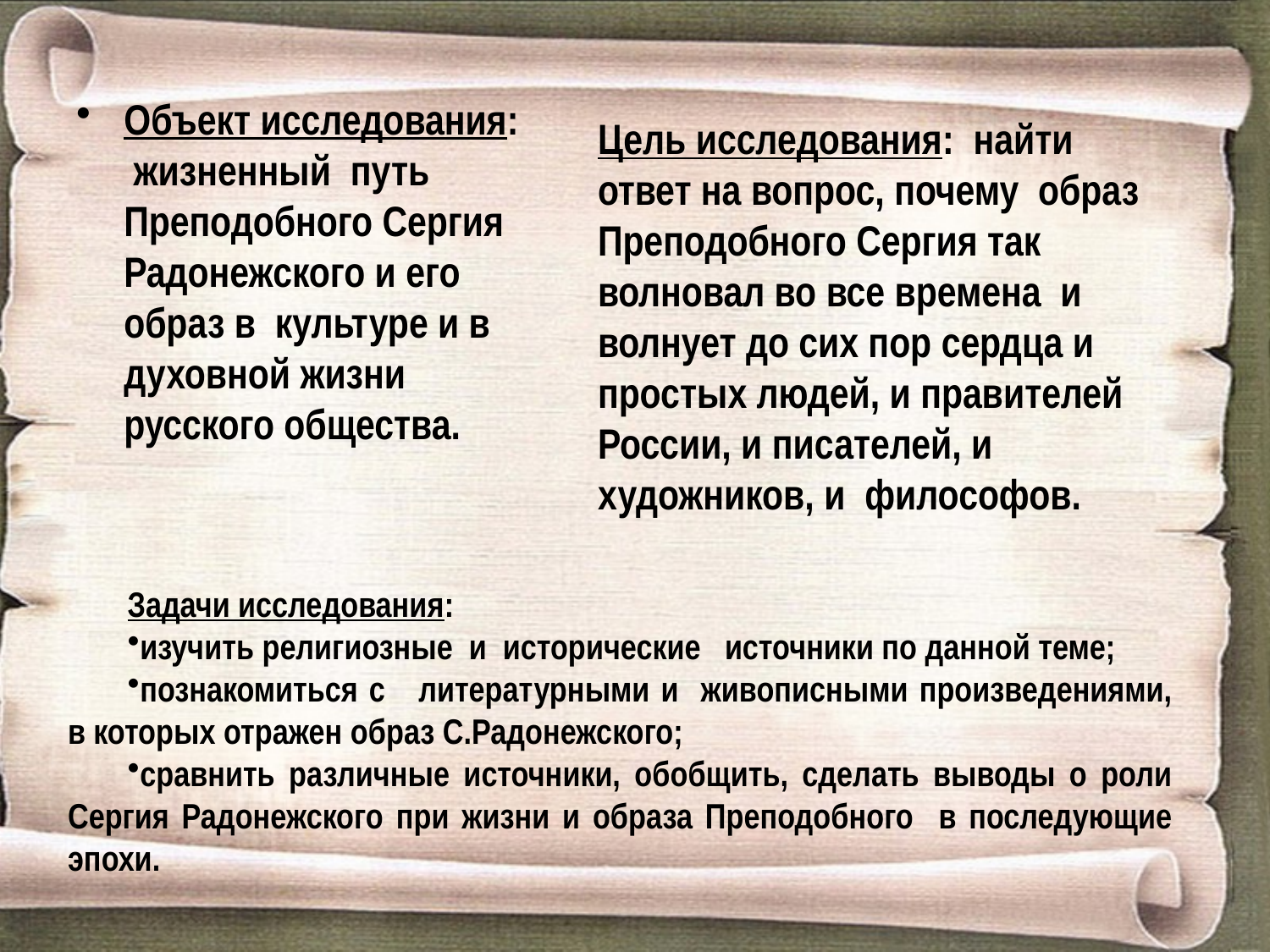

Объект исследования:  жизненный  путь Преподобного Сергия Радонежского и его образ в  культуре и в духовной жизни русского общества.

# Цель исследования:  найти ответ на вопрос, почему  образ  Преподобного Сергия так волновал во все времена  и волнует до сих пор сердца и простых людей, и правителей России, и писателей, и художников, и  философов.
Задачи исследования:
изучить религиозные  и  исторические   источники по данной теме;
познакомиться с   литературными и  живописными произведениями, в которых отражен образ С.Радонежского;
сравнить различные источники, обобщить, сделать выводы о роли Сергия Радонежского при жизни и образа Преподобного  в последующие эпохи.